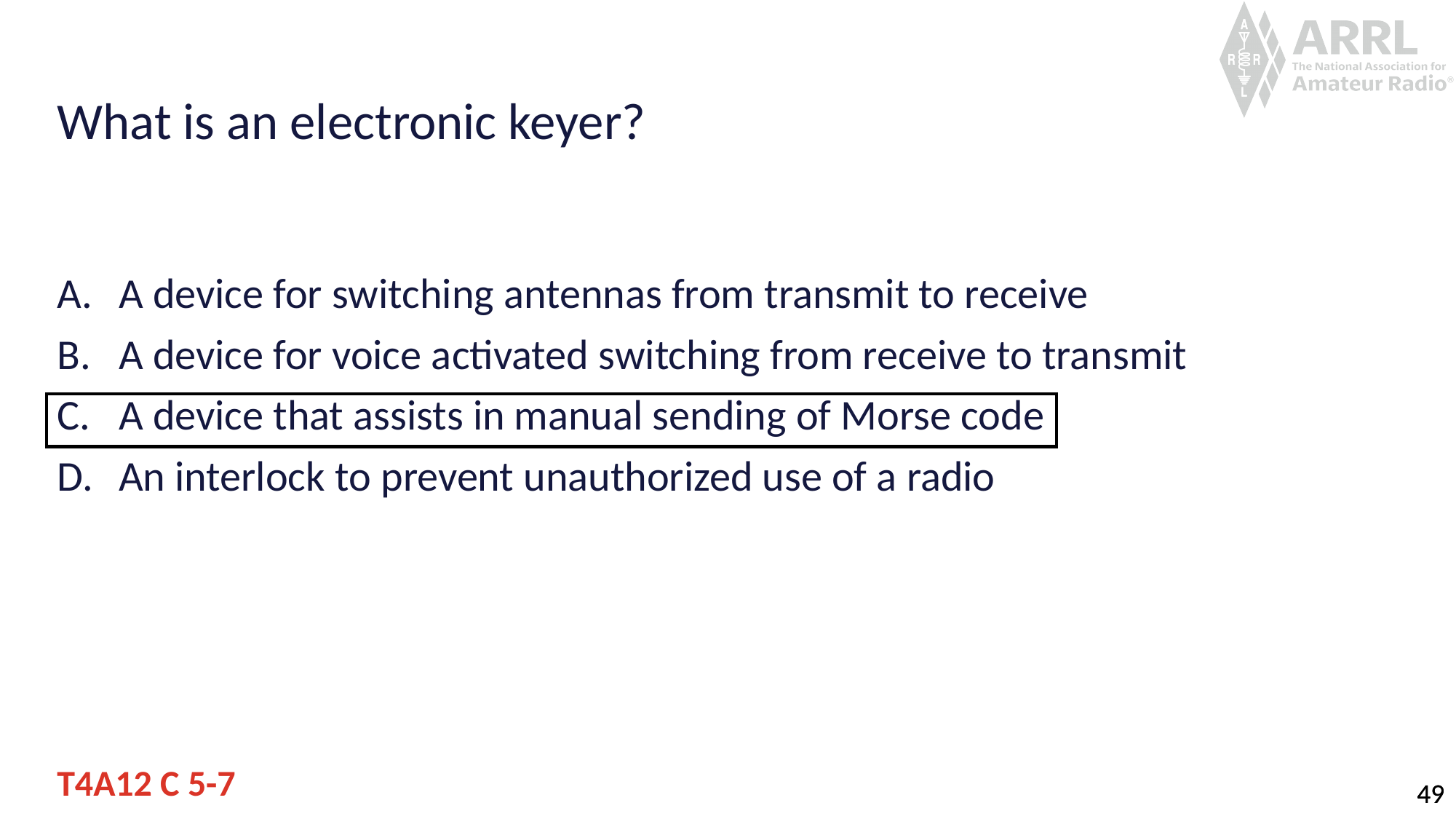

# What is an electronic keyer?
A device for switching antennas from transmit to receive
A device for voice activated switching from receive to transmit
A device that assists in manual sending of Morse code
An interlock to prevent unauthorized use of a radio

T4A12 C 5-7